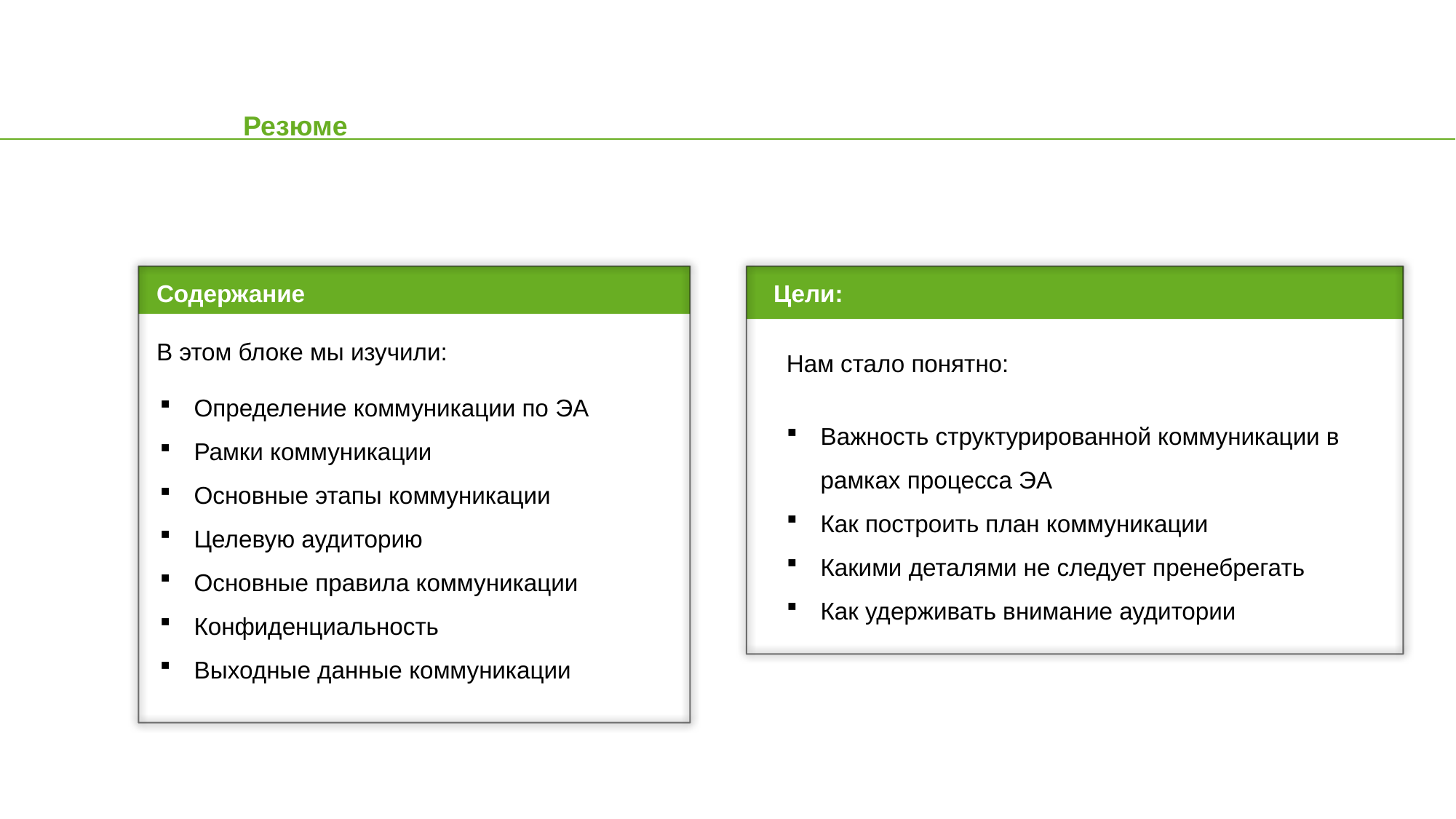

Резюме

Содержание

В этом блоке мы изучили:

Цели:

Нам стало понятно:

Важность структурированной коммуникации в рамках процесса ЭА
Как построить план коммуникации
Какими деталями не следует пренебрегать
Как удерживать внимание аудитории

Определение коммуникации по ЭА
Рамки коммуникации
Основные этапы коммуникации
Целевую аудиторию
Основные правила коммуникации
Конфиденциальность
Выходные данные коммуникации